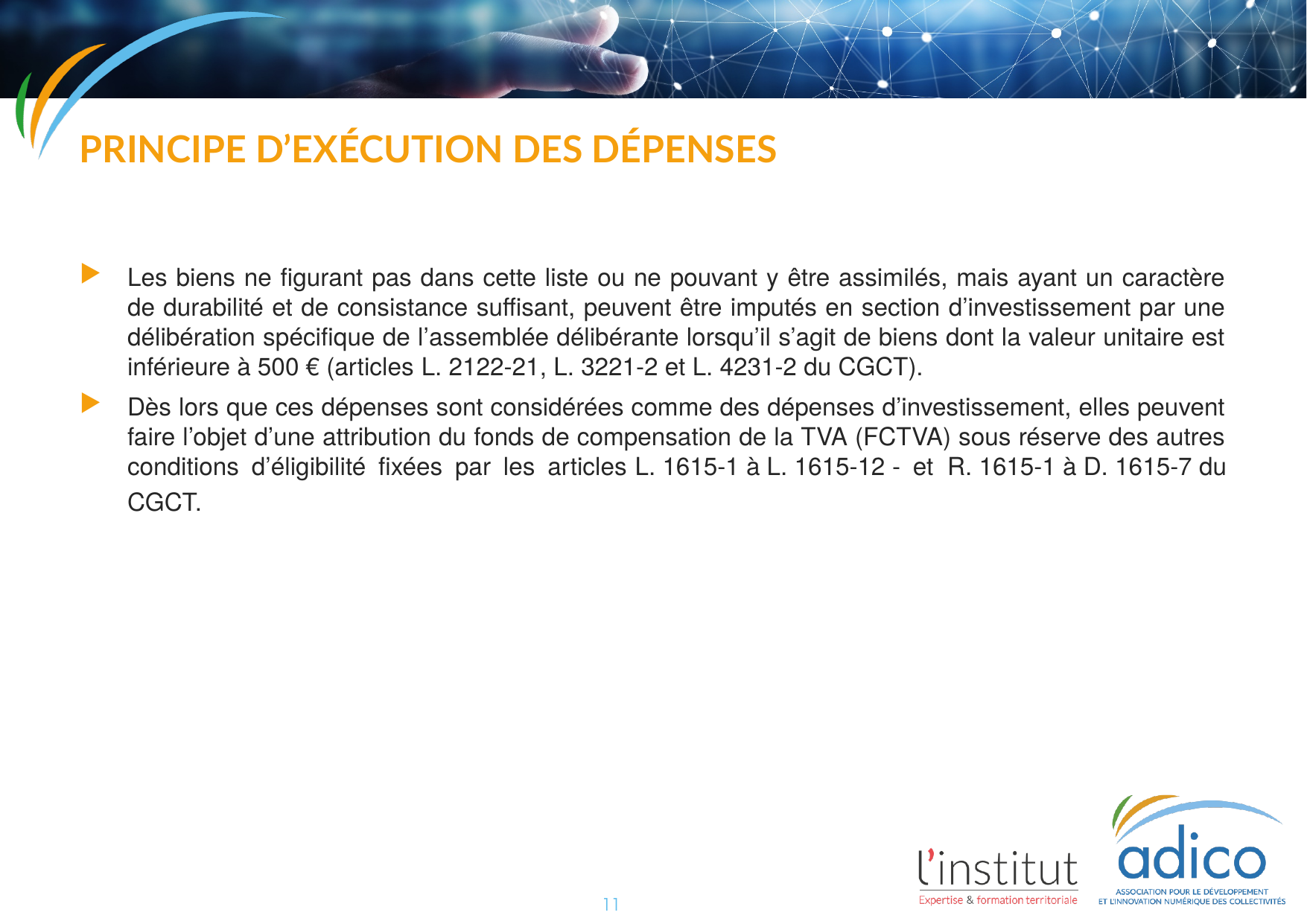

# Principe d’exécution des dépenses
Les biens ne figurant pas dans cette liste ou ne pouvant y être assimilés, mais ayant un caractère de durabilité et de consistance suffisant, peuvent être imputés en section d’investissement par une délibération spécifique de l’assemblée délibérante lorsqu’il s’agit de biens dont la valeur unitaire est inférieure à 500 € (articles L. 2122-21, L. 3221-2 et L. 4231-2 du CGCT).
Dès lors que ces dépenses sont considérées comme des dépenses d’investissement, elles peuvent faire l’objet d’une attribution du fonds de compensation de la TVA (FCTVA) sous réserve des autres conditions d’éligibilité fixées par les articles L. 1615-1 à L. 1615-12 - et  R. 1615-1 à D. 1615-7 du CGCT.